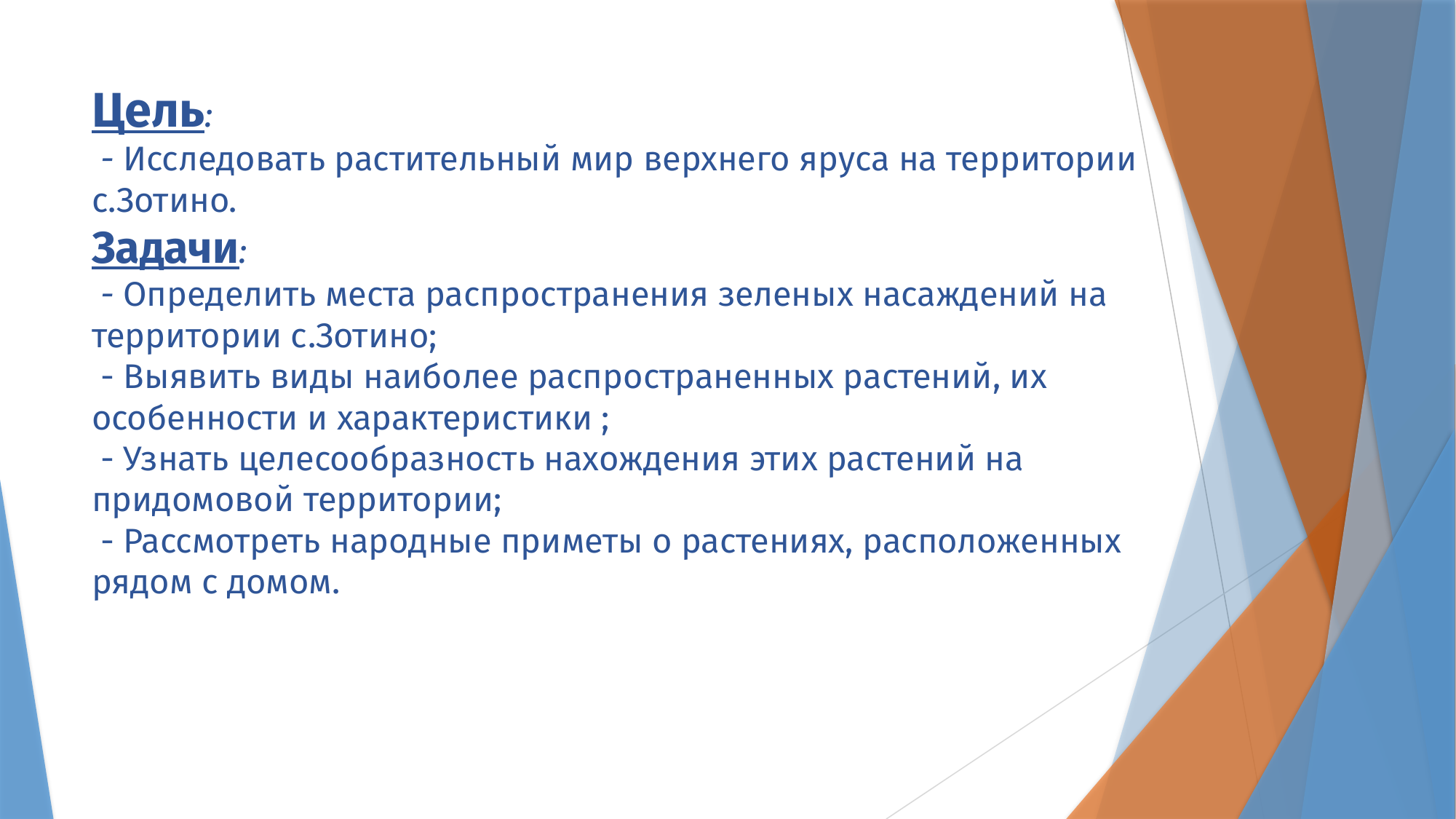

# Цель: - Исследовать растительный мир верхнего яруса на территории с.Зотино. Задачи: - Определить места распространения зеленых насаждений на территории с.Зотино; - Выявить виды наиболее распространенных растений, их особенности и характеристики ; - Узнать целесообразность нахождения этих растений на придомовой территории; - Рассмотреть народные приметы о растениях, расположенных рядом с домом.